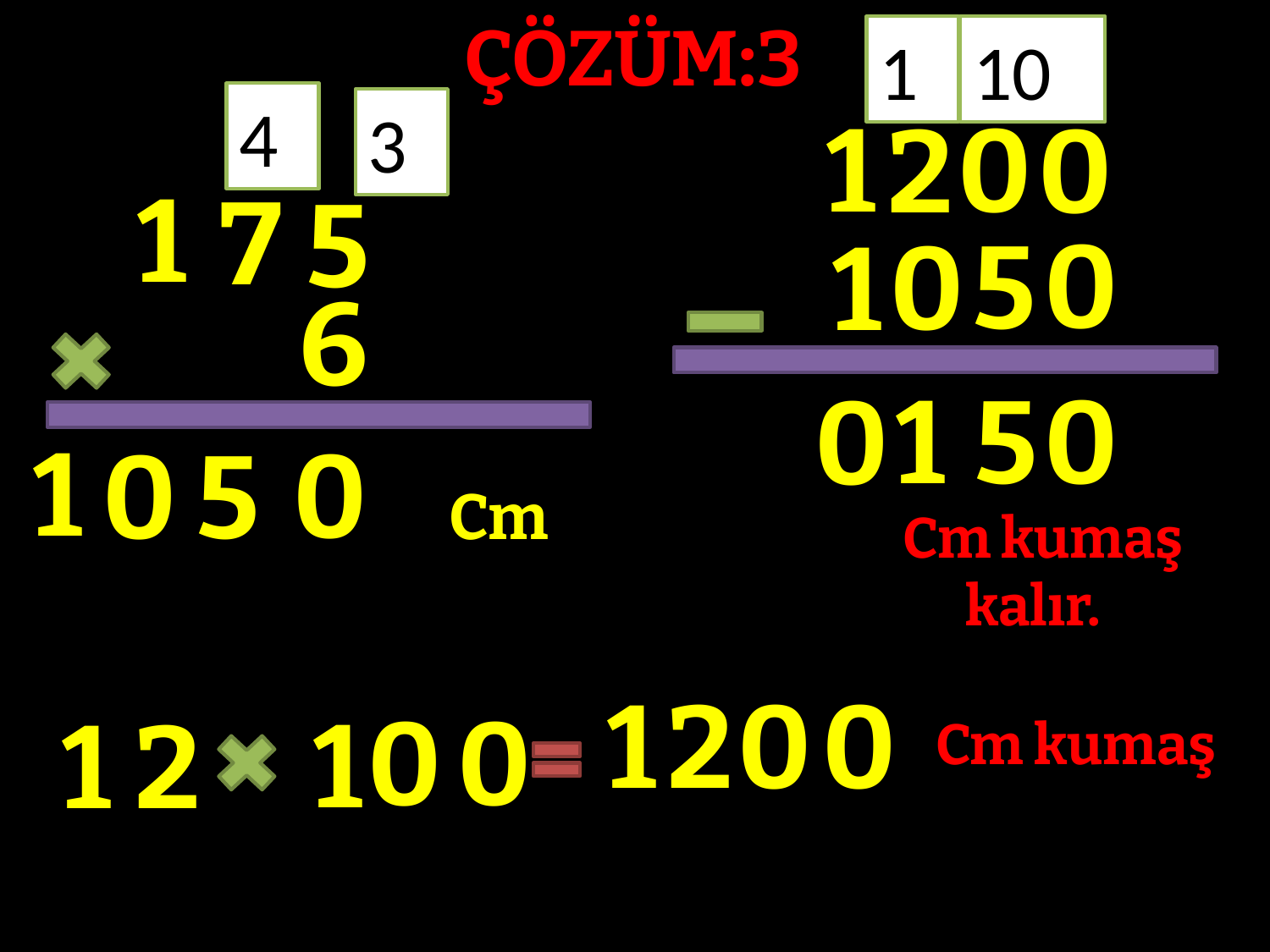

ÇÖZÜM:3
1
10
4
3
1
0
2
0
1
7
5
0
5
0
1
6

#

1
5
0
0
1
0
0
5
Cm
Cm kumaş kalır.
0
1
2
0
0
0
1
2
1
Cm kumaş